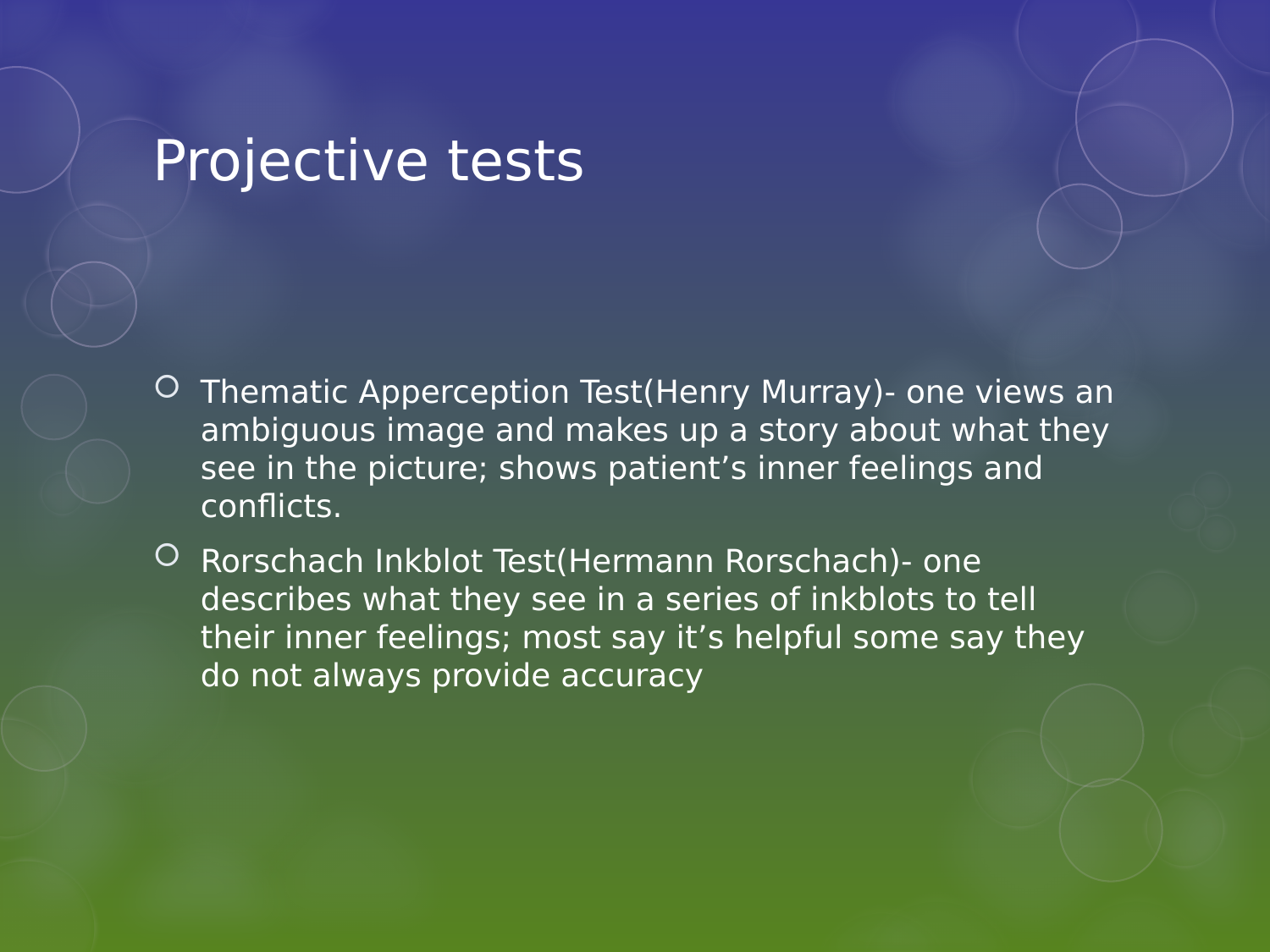

# Projective tests
Thematic Apperception Test(Henry Murray)- one views an ambiguous image and makes up a story about what they see in the picture; shows patient’s inner feelings and conflicts.
Rorschach Inkblot Test(Hermann Rorschach)- one describes what they see in a series of inkblots to tell their inner feelings; most say it’s helpful some say they do not always provide accuracy